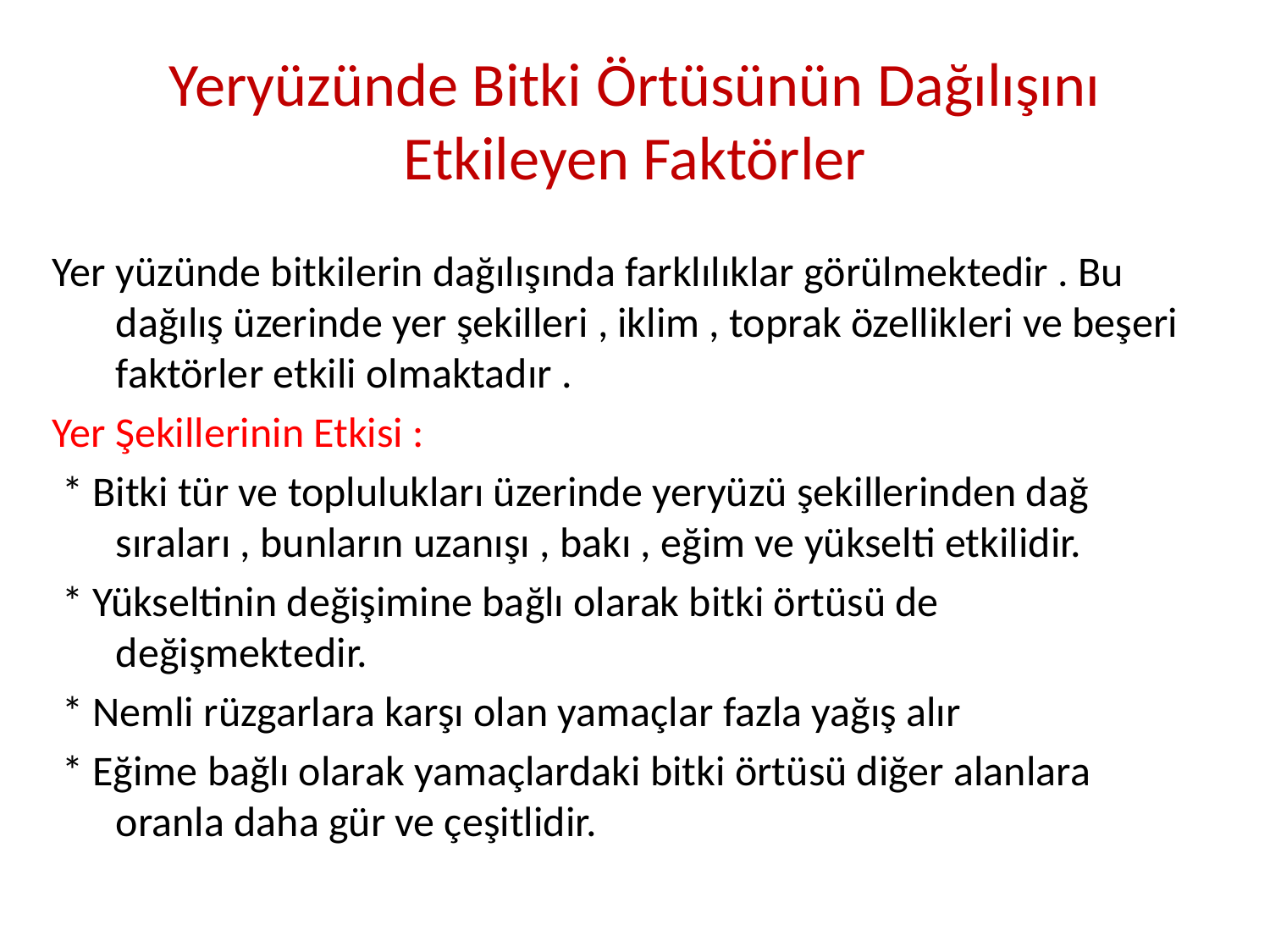

# Yeryüzünde Bitki Örtüsünün Dağılışını Etkileyen Faktörler
Yer yüzünde bitkilerin dağılışında farklılıklar görülmektedir . Bu dağılış üzerinde yer şekilleri , iklim , toprak özellikleri ve beşeri faktörler etkili olmaktadır .
Yer Şekillerinin Etkisi :
 * Bitki tür ve toplulukları üzerinde yeryüzü şekillerinden dağ sıraları , bunların uzanışı , bakı , eğim ve yükselti etkilidir.
 * Yükseltinin değişimine bağlı olarak bitki örtüsü de değişmektedir.
 * Nemli rüzgarlara karşı olan yamaçlar fazla yağış alır
 * Eğime bağlı olarak yamaçlardaki bitki örtüsü diğer alanlara oranla daha gür ve çeşitlidir.